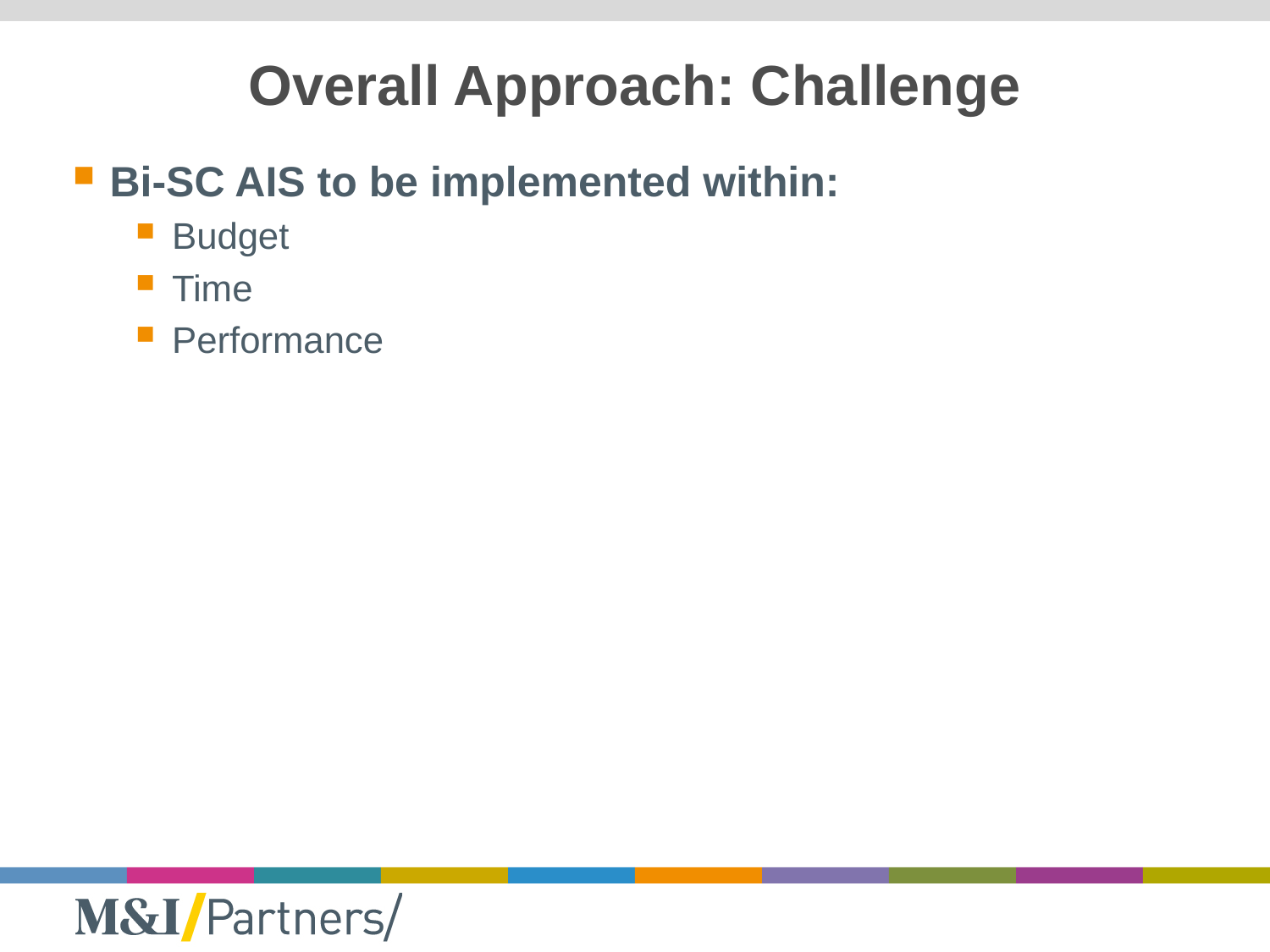

# Overall Approach: Challenge
Bi-SC AIS to be implemented within:
Budget
Time
Performance